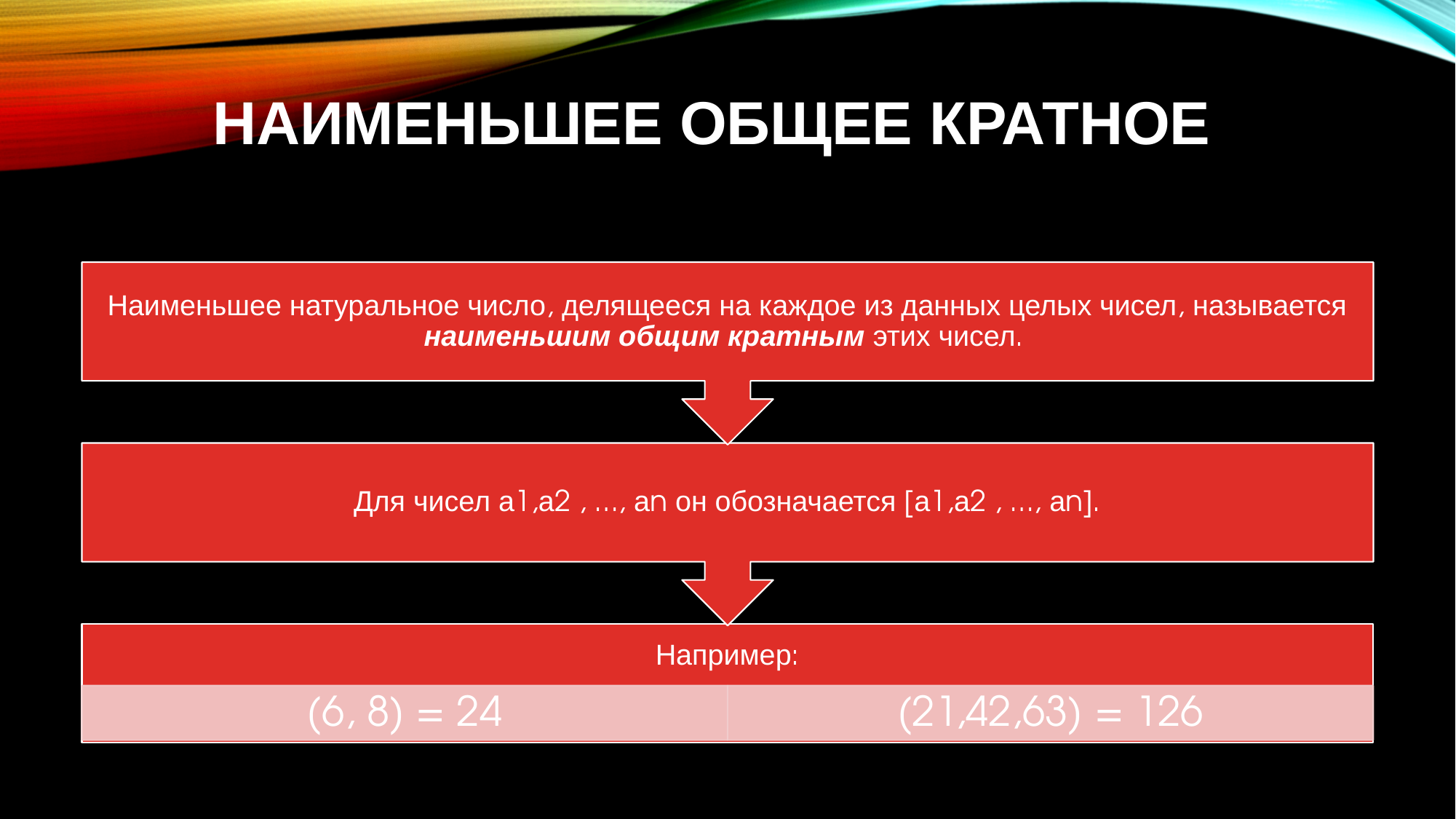

# Наименьшее общее кратное
Например:
(6, 8) = 24
(21,42,63) = 126
Для чисел а1,а2 , …, аn он обозначается [а1,а2 , …, аn].
Наименьшее натуральное число, делящееся на каждое из данных целых чисел, называется наименьшим общим кратным этих чисел.